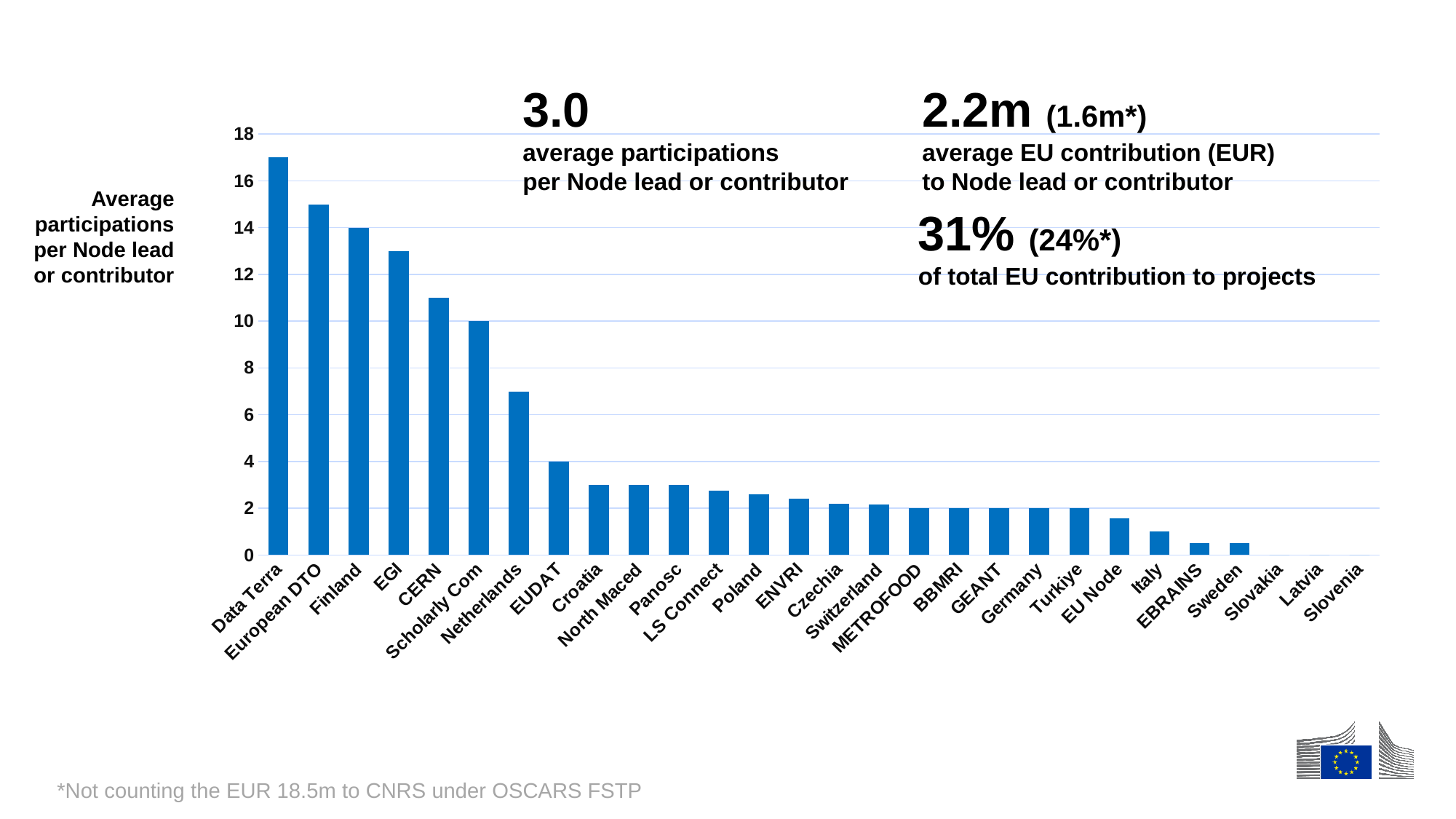

3.0
average participations
per Node lead or contributor

2.2m (1.6m*)
average EU contribution (EUR)
to Node lead or contributor

### Chart

| Category | PJs per L/C |
|---|---|
| Data Terra | 17.0 |
| European DTO | 15.0 |
| Finland | 14.0 |
| EGI | 13.0 |
| CERN | 11.0 |
| Scholarly Com | 10.0 |
| Netherlands | 7.0 |
| EUDAT | 4.0 |
| Croatia | 3.0 |
| North Maced | 3.0 |
| Panosc | 3.0 |
| LS Connect | 2.75 |
| Poland | 2.6 |
| ENVRI | 2.4 |
| Czechia | 2.2 |
| Switzerland | 2.1666666666666665 |
| METROFOOD | 2.0 |
| BBMRI | 2.0 |
| GEANT | 2.0 |
| Germany | 2.0 |
| Turkiye | 2.0 |
| EU Node | 1.5714285714285714 |
| Italy | 1.0 |
| EBRAINS | 0.5 |
| Sweden | 0.5 |
| Slovakia | 0.0 |
| Latvia | 0.0 |
| Slovenia | 0.0 |
Average participations per Node lead or contributor
31% (24%*)
of total EU contribution to projects
*Not counting the EUR 18.5m to CNRS under OSCARS FSTP